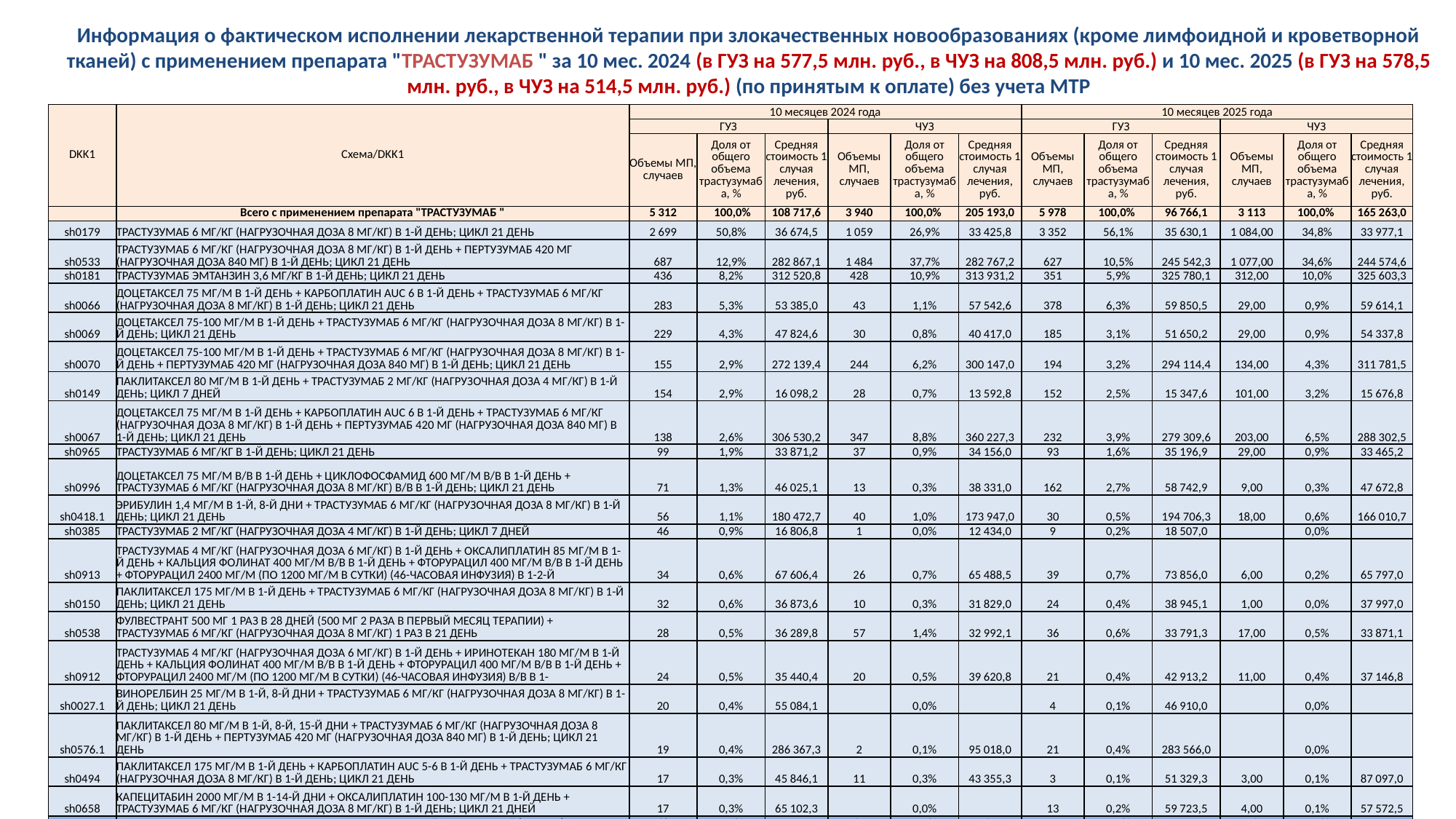

Информация о фактическом исполнении лекарственной терапии при злокачественных новообразованиях (кроме лимфоидной и кроветворной тканей) с применением препарата "ТРАСТУЗУМАБ " за 10 мес. 2024 (в ГУЗ на 577,5 млн. руб., в ЧУЗ на 808,5 млн. руб.) и 10 мес. 2025 (в ГУЗ на 578,5 млн. руб., в ЧУЗ на 514,5 млн. руб.) (по принятым к оплате) без учета МТР
| DKK1 | Схема/DKK1 | 10 месяцев 2024 года |  |  |  |  |  | 10 месяцев 2025 года |  |  |  |  |  |
| --- | --- | --- | --- | --- | --- | --- | --- | --- | --- | --- | --- | --- | --- |
|  |  | ГУЗ |  |  | ЧУЗ |  |  | ГУЗ |  |  | ЧУЗ |  |  |
|  |  | Объемы МП, случаев | Доля от общего объема трастузумаба, % | Средняя стоимость 1 случая лечения, руб. | Объемы МП, случаев | Доля от общего объема трастузумаба, % | Средняя стоимость 1 случая лечения, руб. | Объемы МП, случаев | Доля от общего объема трастузумаба, % | Средняя стоимость 1 случая лечения, руб. | Объемы МП, случаев | Доля от общего объема трастузумаба, % | Средняя стоимость 1 случая лечения, руб. |
|  | Всего с применением препарата "ТРАСТУЗУМАБ " | 5 312 | 100,0% | 108 717,6 | 3 940 | 100,0% | 205 193,0 | 5 978 | 100,0% | 96 766,1 | 3 113 | 100,0% | 165 263,0 |
| sh0179 | ТРАСТУЗУМАБ 6 МГ/КГ (НАГРУЗОЧНАЯ ДОЗА 8 МГ/КГ) В 1-Й ДЕНЬ; ЦИКЛ 21 ДЕНЬ | 2 699 | 50,8% | 36 674,5 | 1 059 | 26,9% | 33 425,8 | 3 352 | 56,1% | 35 630,1 | 1 084,00 | 34,8% | 33 977,1 |
| sh0533 | ТРАСТУЗУМАБ 6 МГ/КГ (НАГРУЗОЧНАЯ ДОЗА 8 МГ/КГ) В 1-Й ДЕНЬ + ПЕРТУЗУМАБ 420 МГ (НАГРУЗОЧНАЯ ДОЗА 840 МГ) В 1-Й ДЕНЬ; ЦИКЛ 21 ДЕНЬ | 687 | 12,9% | 282 867,1 | 1 484 | 37,7% | 282 767,2 | 627 | 10,5% | 245 542,3 | 1 077,00 | 34,6% | 244 574,6 |
| sh0181 | ТРАСТУЗУМАБ ЭМТАНЗИН 3,6 МГ/КГ В 1-Й ДЕНЬ; ЦИКЛ 21 ДЕНЬ | 436 | 8,2% | 312 520,8 | 428 | 10,9% | 313 931,2 | 351 | 5,9% | 325 780,1 | 312,00 | 10,0% | 325 603,3 |
| sh0066 | ДОЦЕТАКСЕЛ 75 МГ/М В 1-Й ДЕНЬ + КАРБОПЛАТИН AUC 6 В 1-Й ДЕНЬ + ТРАСТУЗУМАБ 6 МГ/КГ (НАГРУЗОЧНАЯ ДОЗА 8 МГ/КГ) В 1-Й ДЕНЬ; ЦИКЛ 21 ДЕНЬ | 283 | 5,3% | 53 385,0 | 43 | 1,1% | 57 542,6 | 378 | 6,3% | 59 850,5 | 29,00 | 0,9% | 59 614,1 |
| sh0069 | ДОЦЕТАКСЕЛ 75-100 МГ/М В 1-Й ДЕНЬ + ТРАСТУЗУМАБ 6 МГ/КГ (НАГРУЗОЧНАЯ ДОЗА 8 МГ/КГ) В 1-Й ДЕНЬ; ЦИКЛ 21 ДЕНЬ | 229 | 4,3% | 47 824,6 | 30 | 0,8% | 40 417,0 | 185 | 3,1% | 51 650,2 | 29,00 | 0,9% | 54 337,8 |
| sh0070 | ДОЦЕТАКСЕЛ 75-100 МГ/М В 1-Й ДЕНЬ + ТРАСТУЗУМАБ 6 МГ/КГ (НАГРУЗОЧНАЯ ДОЗА 8 МГ/КГ) В 1-Й ДЕНЬ + ПЕРТУЗУМАБ 420 МГ (НАГРУЗОЧНАЯ ДОЗА 840 МГ) В 1-Й ДЕНЬ; ЦИКЛ 21 ДЕНЬ | 155 | 2,9% | 272 139,4 | 244 | 6,2% | 300 147,0 | 194 | 3,2% | 294 114,4 | 134,00 | 4,3% | 311 781,5 |
| sh0149 | ПАКЛИТАКСЕЛ 80 МГ/М В 1-Й ДЕНЬ + ТРАСТУЗУМАБ 2 МГ/КГ (НАГРУЗОЧНАЯ ДОЗА 4 МГ/КГ) В 1-Й ДЕНЬ; ЦИКЛ 7 ДНЕЙ | 154 | 2,9% | 16 098,2 | 28 | 0,7% | 13 592,8 | 152 | 2,5% | 15 347,6 | 101,00 | 3,2% | 15 676,8 |
| sh0067 | ДОЦЕТАКСЕЛ 75 МГ/М В 1-Й ДЕНЬ + КАРБОПЛАТИН AUC 6 В 1-Й ДЕНЬ + ТРАСТУЗУМАБ 6 МГ/КГ (НАГРУЗОЧНАЯ ДОЗА 8 МГ/КГ) В 1-Й ДЕНЬ + ПЕРТУЗУМАБ 420 МГ (НАГРУЗОЧНАЯ ДОЗА 840 МГ) В 1-Й ДЕНЬ; ЦИКЛ 21 ДЕНЬ | 138 | 2,6% | 306 530,2 | 347 | 8,8% | 360 227,3 | 232 | 3,9% | 279 309,6 | 203,00 | 6,5% | 288 302,5 |
| sh0965 | ТРАСТУЗУМАБ 6 МГ/КГ В 1-Й ДЕНЬ; ЦИКЛ 21 ДЕНЬ | 99 | 1,9% | 33 871,2 | 37 | 0,9% | 34 156,0 | 93 | 1,6% | 35 196,9 | 29,00 | 0,9% | 33 465,2 |
| sh0996 | ДОЦЕТАКСЕЛ 75 МГ/М В/В В 1-Й ДЕНЬ + ЦИКЛОФОСФАМИД 600 МГ/М В/В В 1-Й ДЕНЬ + ТРАСТУЗУМАБ 6 МГ/КГ (НАГРУЗОЧНАЯ ДОЗА 8 МГ/КГ) В/В В 1-Й ДЕНЬ; ЦИКЛ 21 ДЕНЬ | 71 | 1,3% | 46 025,1 | 13 | 0,3% | 38 331,0 | 162 | 2,7% | 58 742,9 | 9,00 | 0,3% | 47 672,8 |
| sh0418.1 | ЭРИБУЛИН 1,4 МГ/М В 1-Й, 8-Й ДНИ + ТРАСТУЗУМАБ 6 МГ/КГ (НАГРУЗОЧНАЯ ДОЗА 8 МГ/КГ) В 1-Й ДЕНЬ; ЦИКЛ 21 ДЕНЬ | 56 | 1,1% | 180 472,7 | 40 | 1,0% | 173 947,0 | 30 | 0,5% | 194 706,3 | 18,00 | 0,6% | 166 010,7 |
| sh0385 | ТРАСТУЗУМАБ 2 МГ/КГ (НАГРУЗОЧНАЯ ДОЗА 4 МГ/КГ) В 1-Й ДЕНЬ; ЦИКЛ 7 ДНЕЙ | 46 | 0,9% | 16 806,8 | 1 | 0,0% | 12 434,0 | 9 | 0,2% | 18 507,0 |  | 0,0% |  |
| sh0913 | ТРАСТУЗУМАБ 4 МГ/КГ (НАГРУЗОЧНАЯ ДОЗА 6 МГ/КГ) В 1-Й ДЕНЬ + ОКСАЛИПЛАТИН 85 МГ/М В 1-Й ДЕНЬ + КАЛЬЦИЯ ФОЛИНАТ 400 МГ/М В/В В 1-Й ДЕНЬ + ФТОРУРАЦИЛ 400 МГ/М В/В В 1-Й ДЕНЬ + ФТОРУРАЦИЛ 2400 МГ/М (ПО 1200 МГ/М В СУТКИ) (46-ЧАСОВАЯ ИНФУЗИЯ) В 1-2-Й | 34 | 0,6% | 67 606,4 | 26 | 0,7% | 65 488,5 | 39 | 0,7% | 73 856,0 | 6,00 | 0,2% | 65 797,0 |
| sh0150 | ПАКЛИТАКСЕЛ 175 МГ/М В 1-Й ДЕНЬ + ТРАСТУЗУМАБ 6 МГ/КГ (НАГРУЗОЧНАЯ ДОЗА 8 МГ/КГ) В 1-Й ДЕНЬ; ЦИКЛ 21 ДЕНЬ | 32 | 0,6% | 36 873,6 | 10 | 0,3% | 31 829,0 | 24 | 0,4% | 38 945,1 | 1,00 | 0,0% | 37 997,0 |
| sh0538 | ФУЛВЕСТРАНТ 500 МГ 1 РАЗ В 28 ДНЕЙ (500 МГ 2 РАЗА В ПЕРВЫЙ МЕСЯЦ ТЕРАПИИ) + ТРАСТУЗУМАБ 6 МГ/КГ (НАГРУЗОЧНАЯ ДОЗА 8 МГ/КГ) 1 РАЗ В 21 ДЕНЬ | 28 | 0,5% | 36 289,8 | 57 | 1,4% | 32 992,1 | 36 | 0,6% | 33 791,3 | 17,00 | 0,5% | 33 871,1 |
| sh0912 | ТРАСТУЗУМАБ 4 МГ/КГ (НАГРУЗОЧНАЯ ДОЗА 6 МГ/КГ) В 1-Й ДЕНЬ + ИРИНОТЕКАН 180 МГ/М В 1-Й ДЕНЬ + КАЛЬЦИЯ ФОЛИНАТ 400 МГ/М В/В В 1-Й ДЕНЬ + ФТОРУРАЦИЛ 400 МГ/М В/В В 1-Й ДЕНЬ + ФТОРУРАЦИЛ 2400 МГ/М (ПО 1200 МГ/М В СУТКИ) (46-ЧАСОВАЯ ИНФУЗИЯ) В/В В 1- | 24 | 0,5% | 35 440,4 | 20 | 0,5% | 39 620,8 | 21 | 0,4% | 42 913,2 | 11,00 | 0,4% | 37 146,8 |
| sh0027.1 | ВИНОРЕЛБИН 25 МГ/М В 1-Й, 8-Й ДНИ + ТРАСТУЗУМАБ 6 МГ/КГ (НАГРУЗОЧНАЯ ДОЗА 8 МГ/КГ) В 1-Й ДЕНЬ; ЦИКЛ 21 ДЕНЬ | 20 | 0,4% | 55 084,1 |  | 0,0% |  | 4 | 0,1% | 46 910,0 |  | 0,0% |  |
| sh0576.1 | ПАКЛИТАКСЕЛ 80 МГ/М В 1-Й, 8-Й, 15-Й ДНИ + ТРАСТУЗУМАБ 6 МГ/КГ (НАГРУЗОЧНАЯ ДОЗА 8 МГ/КГ) В 1-Й ДЕНЬ + ПЕРТУЗУМАБ 420 МГ (НАГРУЗОЧНАЯ ДОЗА 840 МГ) В 1-Й ДЕНЬ; ЦИКЛ 21 ДЕНЬ | 19 | 0,4% | 286 367,3 | 2 | 0,1% | 95 018,0 | 21 | 0,4% | 283 566,0 |  | 0,0% |  |
| sh0494 | ПАКЛИТАКСЕЛ 175 МГ/М В 1-Й ДЕНЬ + КАРБОПЛАТИН AUC 5-6 В 1-Й ДЕНЬ + ТРАСТУЗУМАБ 6 МГ/КГ (НАГРУЗОЧНАЯ ДОЗА 8 МГ/КГ) В 1-Й ДЕНЬ; ЦИКЛ 21 ДЕНЬ | 17 | 0,3% | 45 846,1 | 11 | 0,3% | 43 355,3 | 3 | 0,1% | 51 329,3 | 3,00 | 0,1% | 87 097,0 |
| sh0658 | КАПЕЦИТАБИН 2000 МГ/М В 1-14-Й ДНИ + ОКСАЛИПЛАТИН 100-130 МГ/М В 1-Й ДЕНЬ + ТРАСТУЗУМАБ 6 МГ/КГ (НАГРУЗОЧНАЯ ДОЗА 8 МГ/КГ) В 1-Й ДЕНЬ; ЦИКЛ 21 ДНЕЙ | 17 | 0,3% | 65 102,3 |  | 0,0% |  | 13 | 0,2% | 59 723,5 | 4,00 | 0,1% | 57 572,5 |
|  | Иные схемы лечения с применением препарата "ТРАСТУЗУМАБ" (20 схем) | 68 | 1,3% | 53 505,5 | 60 | 1,5% | 44 630,2 | 52 | 0,9% | 49 207,3 | 46 | 1,5% | 24 974,1 |
10